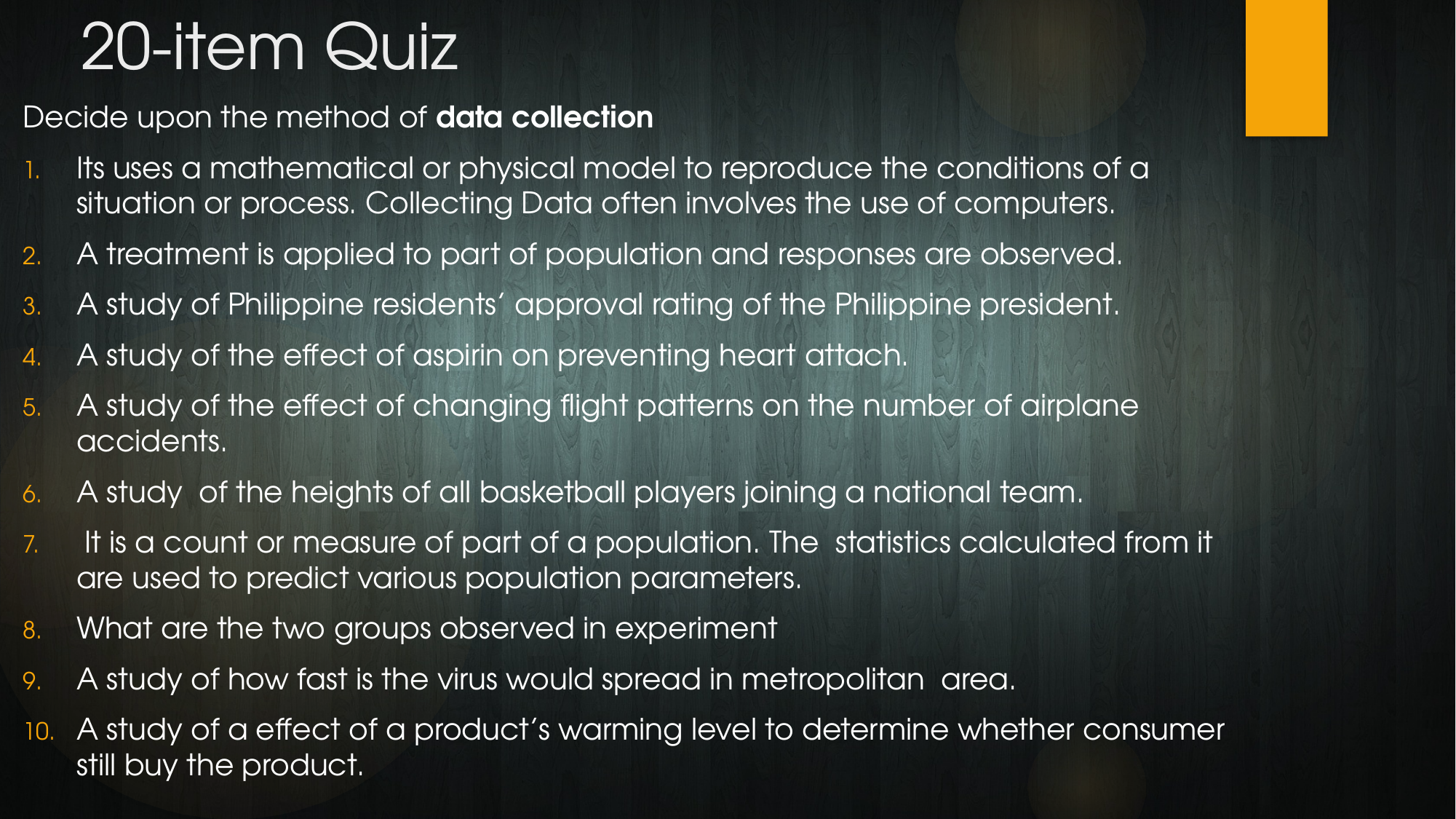

# 20-item Quiz
Decide upon the method of data collection
Its uses a mathematical or physical model to reproduce the conditions of a situation or process. Collecting Data often involves the use of computers.
A treatment is applied to part of population and responses are observed.
A study of Philippine residents’ approval rating of the Philippine president.
A study of the effect of aspirin on preventing heart attach.
A study of the effect of changing flight patterns on the number of airplane accidents.
A study  of the heights of all basketball players joining a national team.
 It is a count or measure of part of a population. The  statistics calculated from it are used to predict various population parameters.
What are the two groups observed in experiment
A study of how fast is the virus would spread in metropolitan  area.
A study of a effect of a product’s warming level to determine whether consumer  still buy the product.